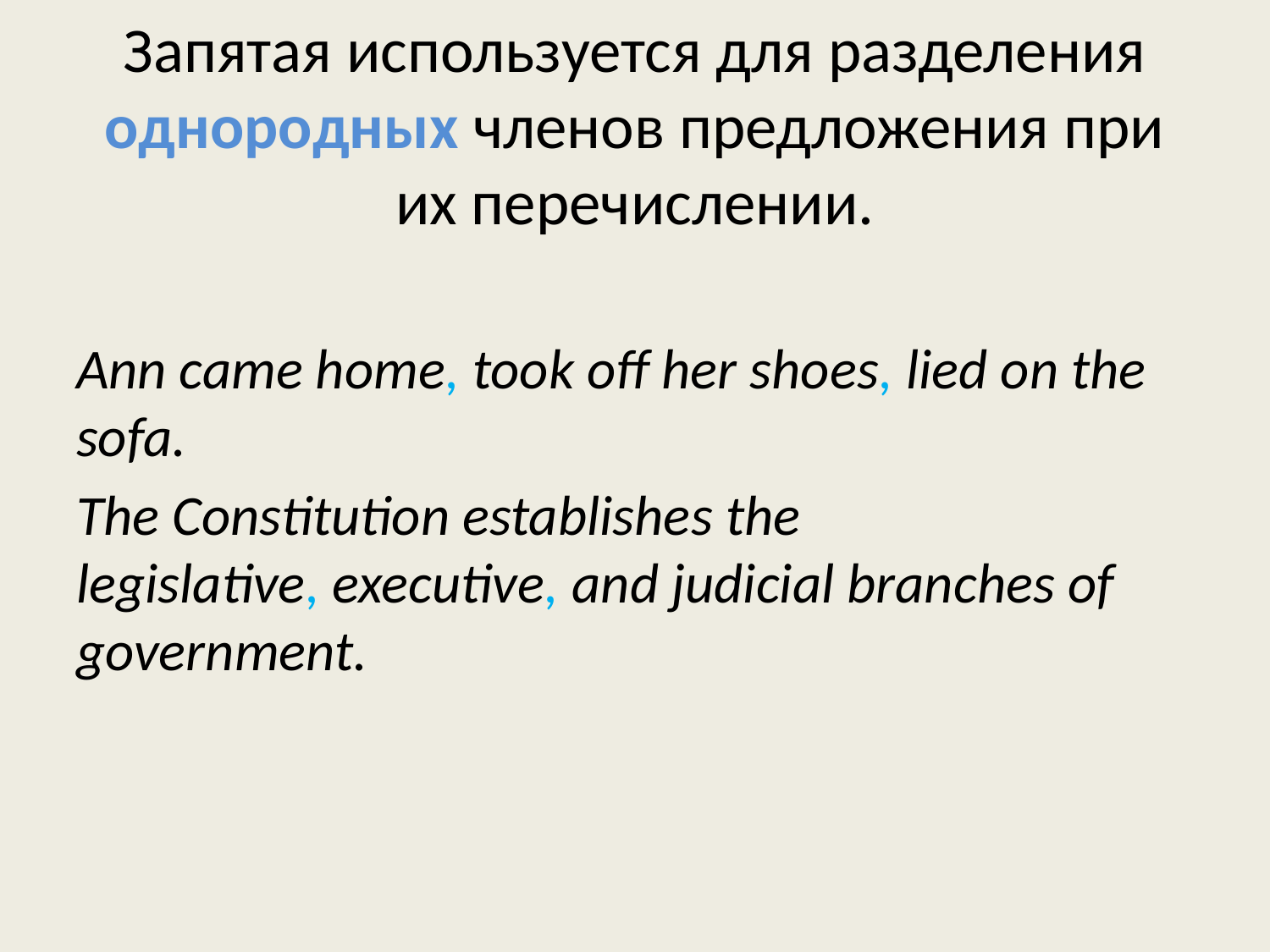

# Запятая используется для разделения однородных членов предложения при их перечислении.
Ann came home, took off her shoes, lied on the sofa.
The Constitution establishes the legislative, executive, and judicial branches of government.